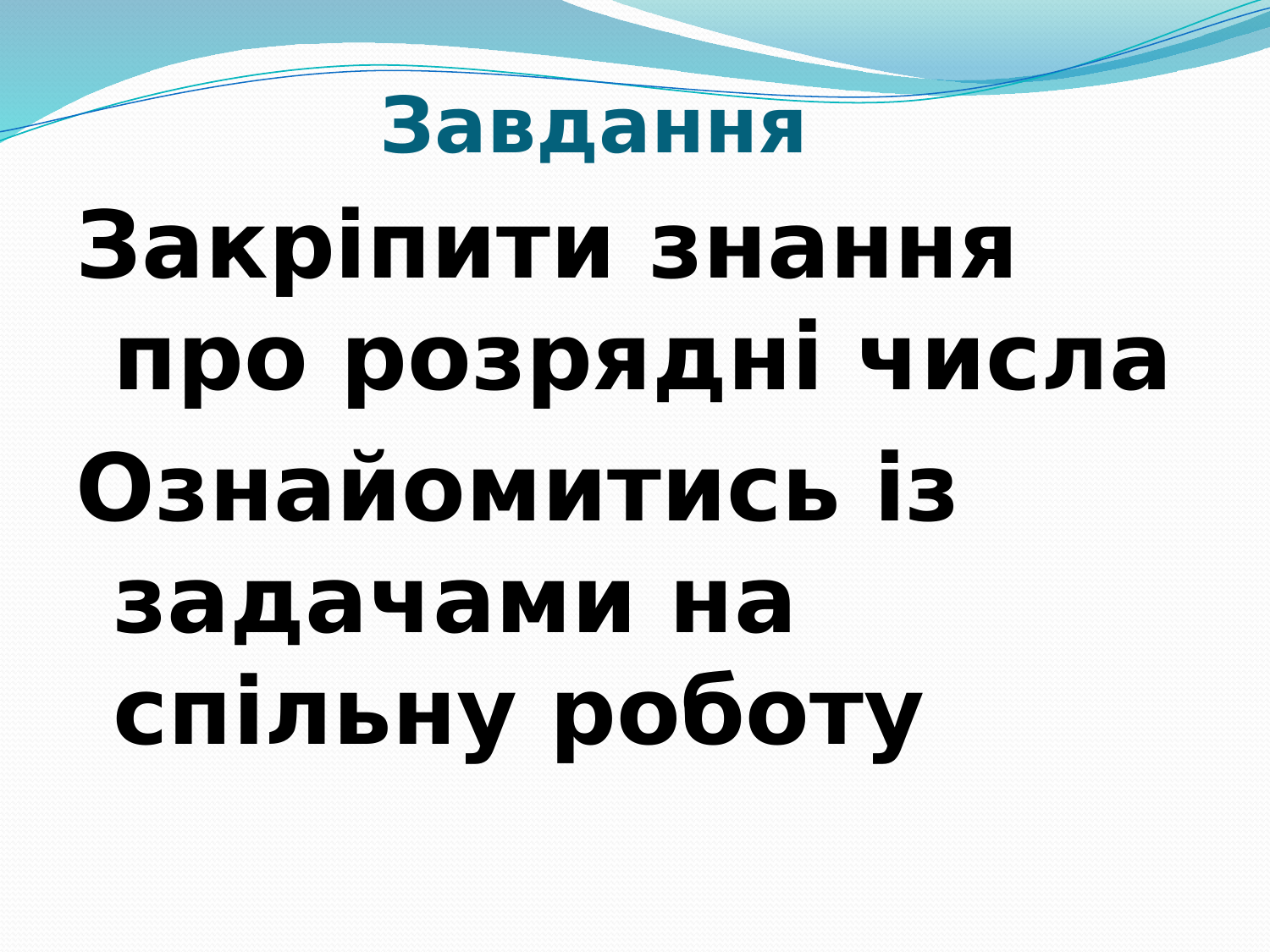

# Завдання
Закріпити знання про розрядні числа
Ознайомитись із задачами на спільну роботу